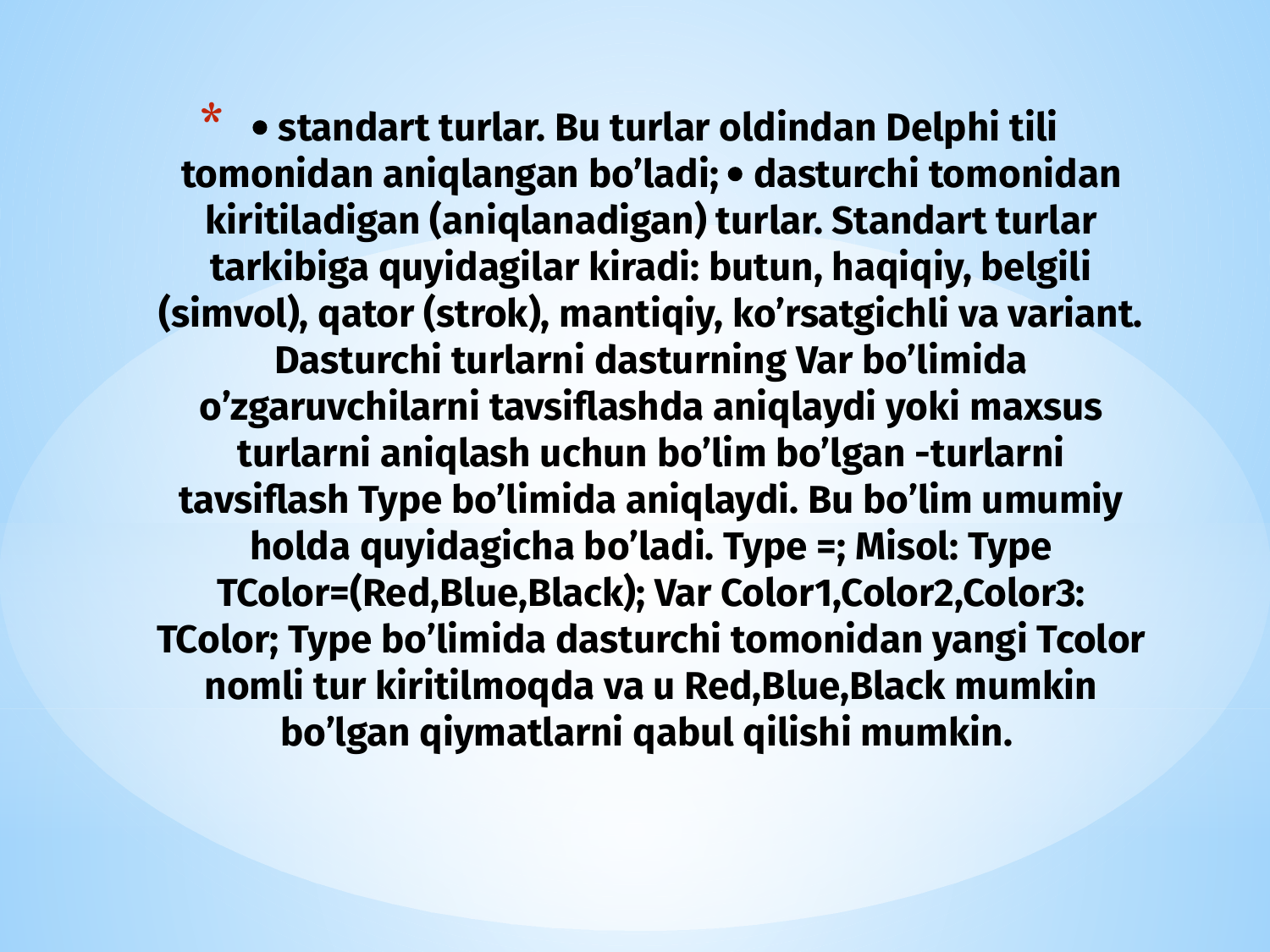

# • standart turlar. Bu turlar oldindan Delphi tili tomonidan aniqlangan bo’ladi; • dasturchi tomonidan kiritiladigan (aniqlanadigan) turlar. Standart turlar tarkibiga quyidagilar kiradi: butun, haqiqiy, belgili (simvol), qator (strok), mantiqiy, ko’rsatgichli va variant. Dasturchi turlarni dasturning Var bo’limida o’zgaruvchilarni tavsiflashda aniqlaydi yoki maxsus turlarni aniqlash uchun bo’lim bo’lgan -turlarni tavsiflash Type bo’limida aniqlaydi. Bu bo’lim umumiy holda quyidagicha bo’ladi. Type =; Misol: Type TColor=(Red,Blue,Black); Var Color1,Color2,Color3: TColor; Type bo’limida dasturchi tomonidan yangi Tcolor nomli tur kiritilmoqda va u Red,Blue,Black mumkin bo’lgan qiymatlarni qabul qilishi mumkin.